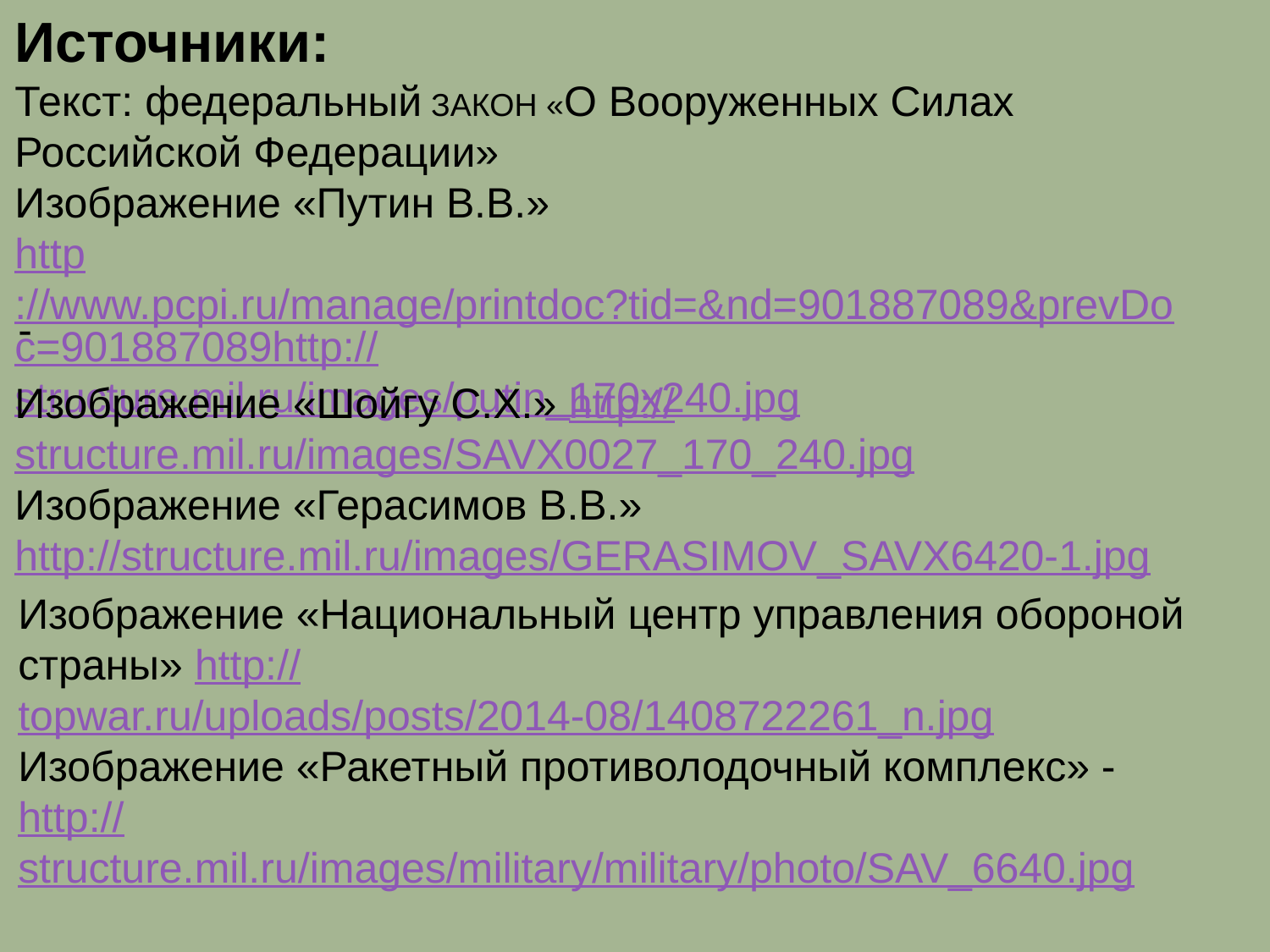

Источники:
Текст: федеральный ЗАКОН «О Вооруженных Силах Российской Федерации»
Изображение «Путин В.В.»
http://www.pcpi.ru/manage/printdoc?tid=&nd=901887089&prevDoc=901887089http://structure.mil.ru/images/putin_170x240.jpg

-
Изображение «Шойгу С.Х.» http://structure.mil.ru/images/SAVX0027_170_240.jpg
Изображение «Герасимов В.В.»
http://structure.mil.ru/images/GERASIMOV_SAVX6420-1.jpg

Изображение «Национальный центр управления обороной страны» http://topwar.ru/uploads/posts/2014-08/1408722261_n.jpg
Изображение «Ракетный противолодочный комплекс» -
http://structure.mil.ru/images/military/military/photo/SAV_6640.jpg